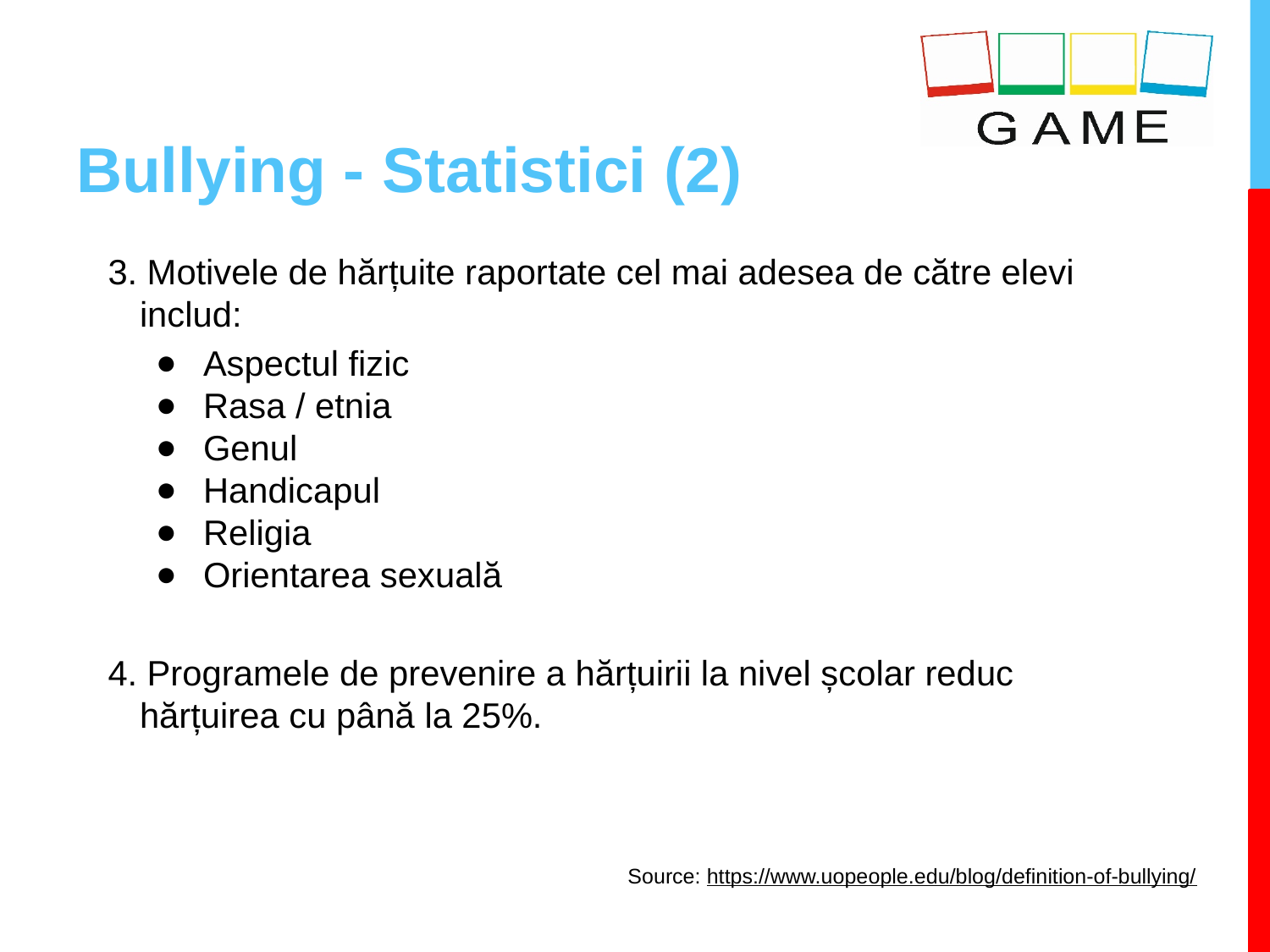

# Bullying - Statistici (2)
3. Motivele de hărțuite raportate cel mai adesea de către elevi includ:
Aspectul fizic
Rasa / etnia
Genul
Handicapul
Religia
Orientarea sexuală

4. Programele de prevenire a hărțuirii la nivel școlar reduc hărțuirea cu până la 25%.

Source: https://www.uopeople.edu/blog/definition-of-bullying/